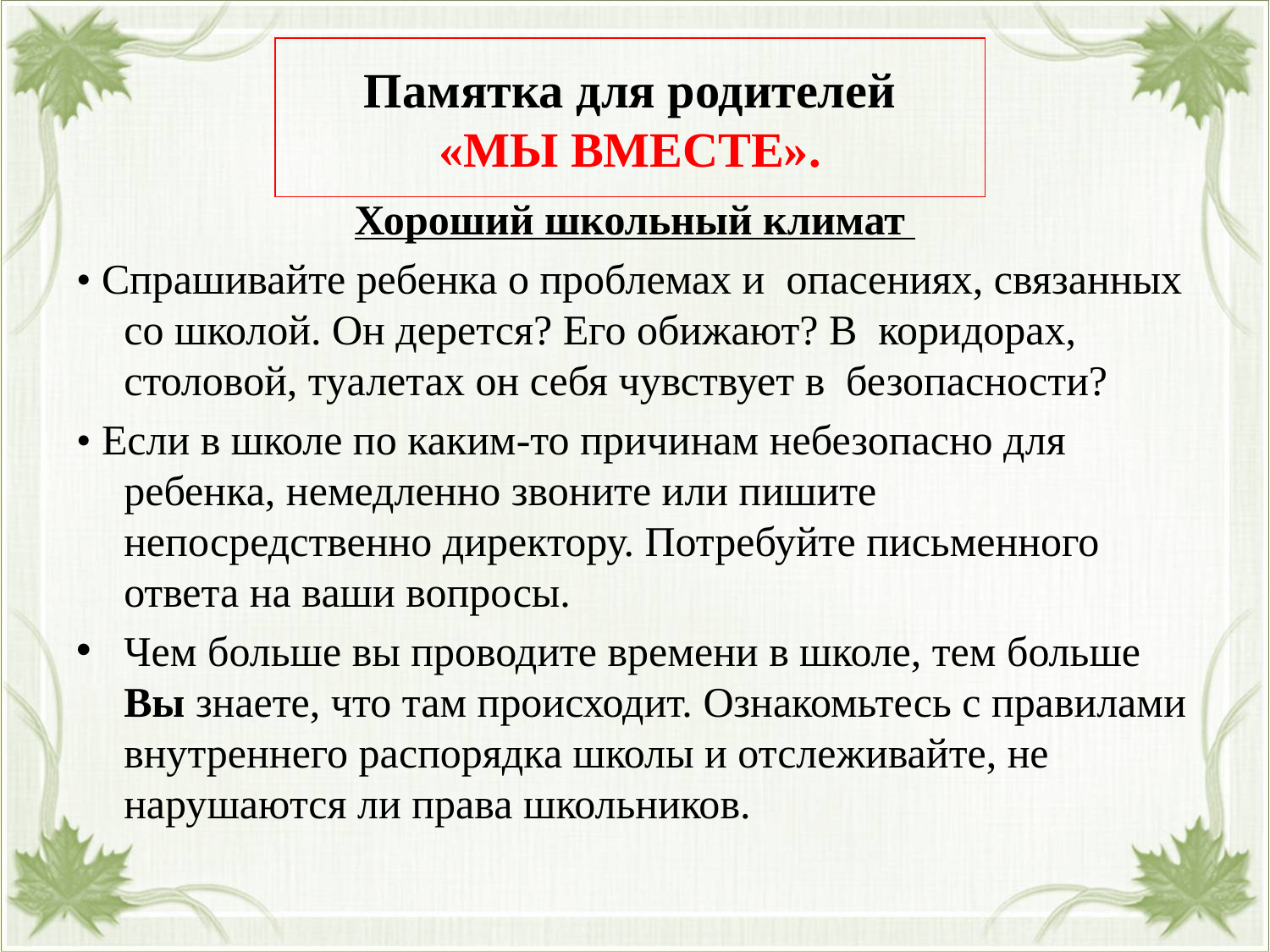

# Памятка для родителей «МЫ ВМЕСТЕ».
Хороший школьный климат
• Спрашивайте ребенка о проблемах и  опасениях, связанных со школой. Он дерется? Его обижают? В  коридорах, столовой, туалетах он себя чувствует в  безопасности?
• Если в школе по каким-то причинам небезопасно для ребенка, немедленно звоните или пишите непосредственно директору. Потребуйте письменного ответа на ваши вопросы.
Чем больше вы проводите времени в школе, тем больше Вы знаете, что там происходит. Ознакомьтесь с правилами внутреннего распорядка школы и отслеживайте, не нарушаются ли права школьников.